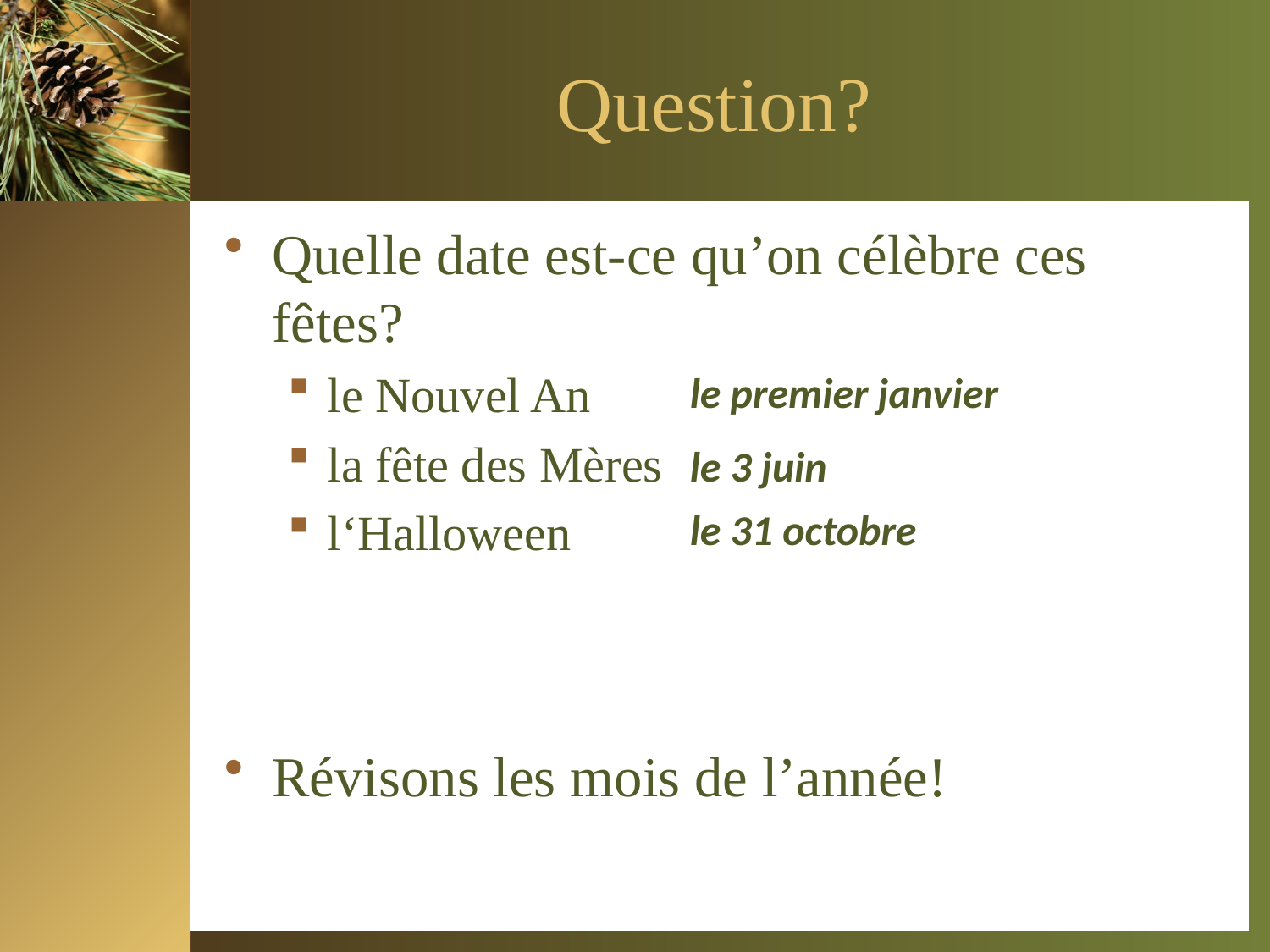

# Question?
Quelle date est-ce qu’on célèbre ces fêtes?
le Nouvel An
la fête des Mères
l‘Halloween

Révisons les mois de l’année!
le premier janvier
le 3 juin
le 31 octobre